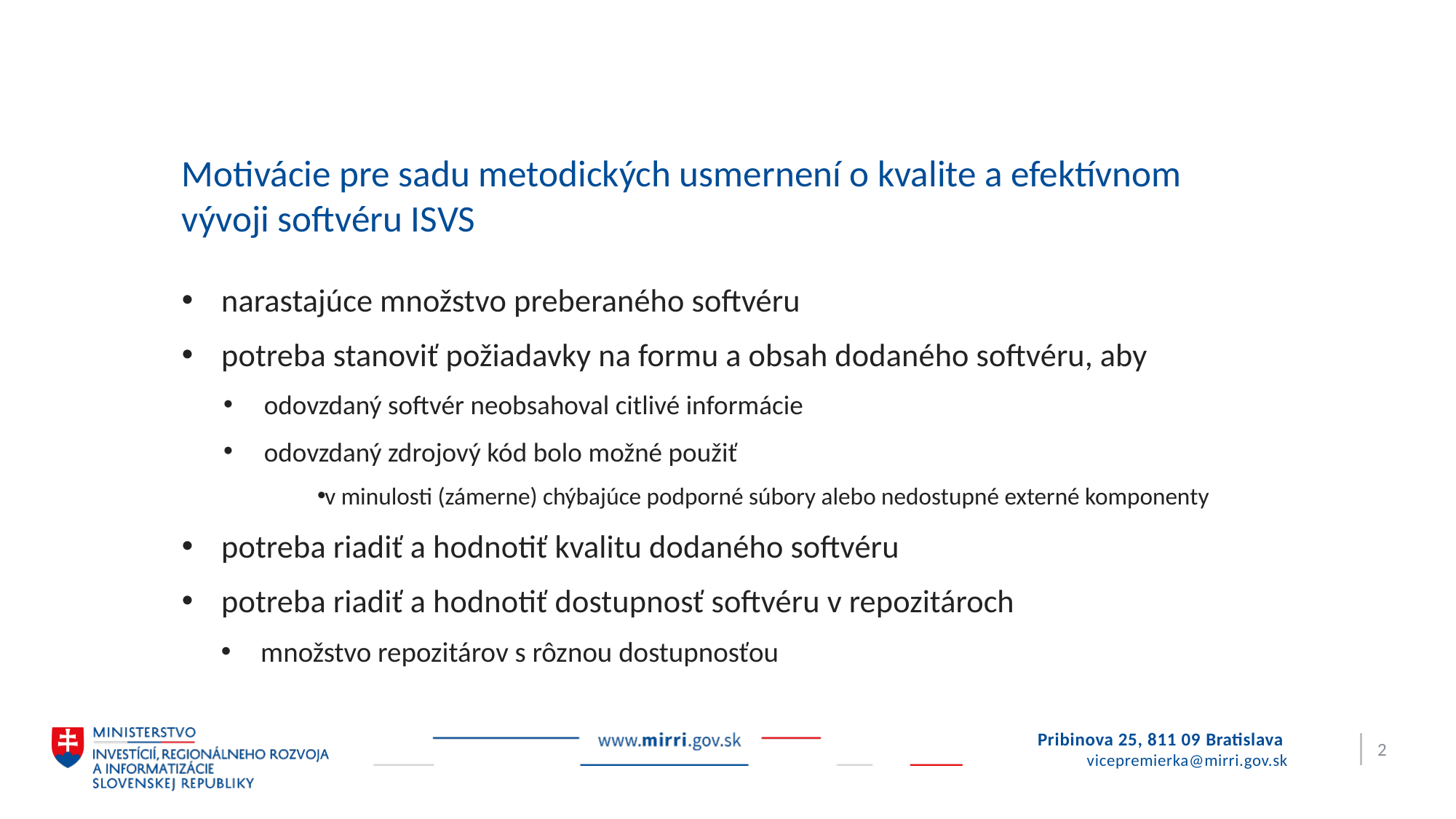

# Motivácie pre sadu metodických usmernení o kvalite a efektívnom vývoji softvéru ISVS
narastajúce množstvo preberaného softvéru
potreba stanoviť požiadavky na formu a obsah dodaného softvéru, aby
odovzdaný softvér neobsahoval citlivé informácie
odovzdaný zdrojový kód bolo možné použiť
v minulosti (zámerne) chýbajúce podporné súbory alebo nedostupné externé komponenty
potreba riadiť a hodnotiť kvalitu dodaného softvéru
potreba riadiť a hodnotiť dostupnosť softvéru v repozitároch
množstvo repozitárov s rôznou dostupnosťou